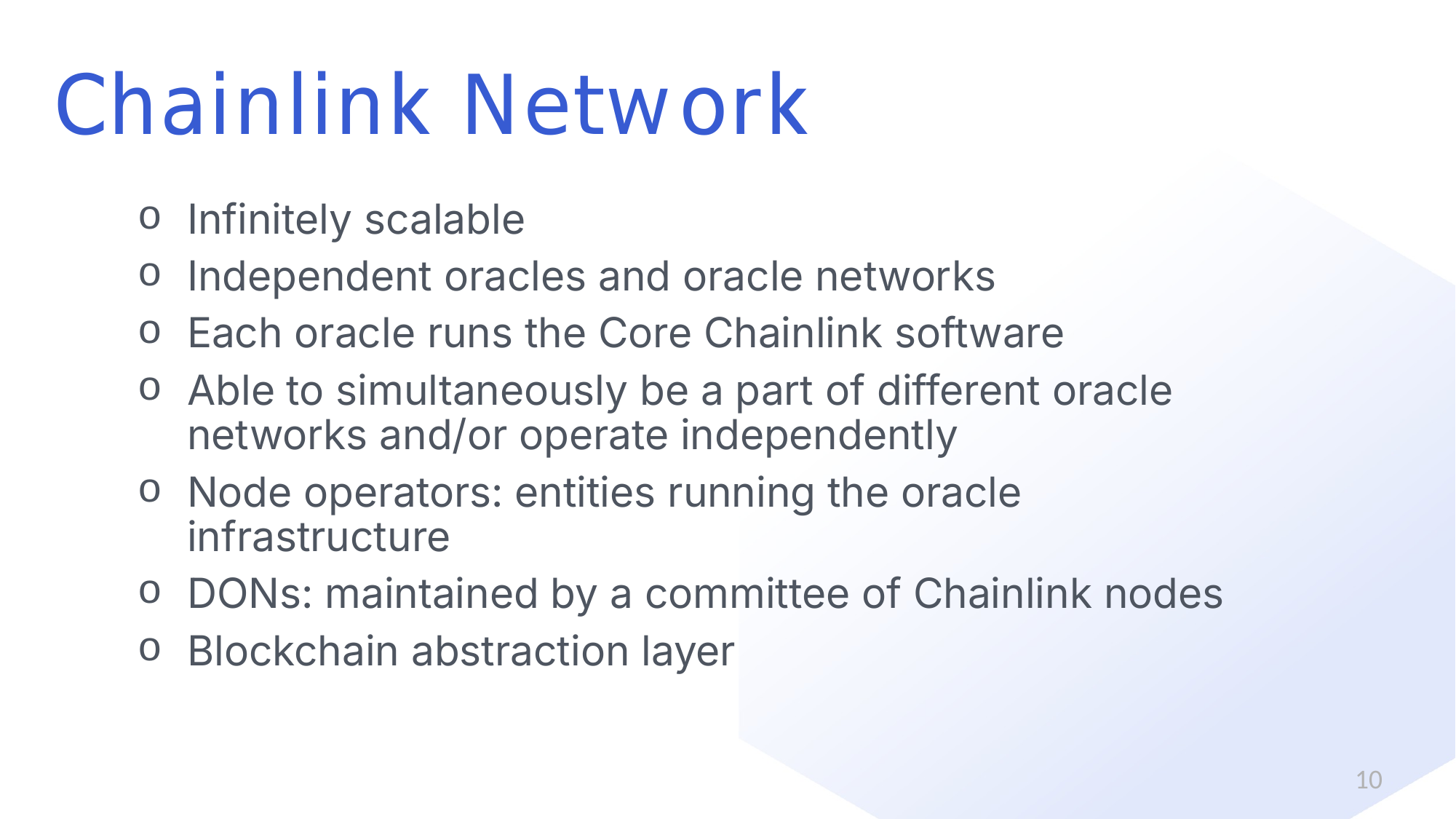

# Chainlink Network
Infinitely scalable
Independent oracles and oracle networks
Each oracle runs the Core Chainlink software
Able to simultaneously be a part of different oracle networks and/or operate independently
Node operators: entities running the oracle infrastructure
DONs: maintained by a committee of Chainlink nodes
Blockchain abstraction layer
10